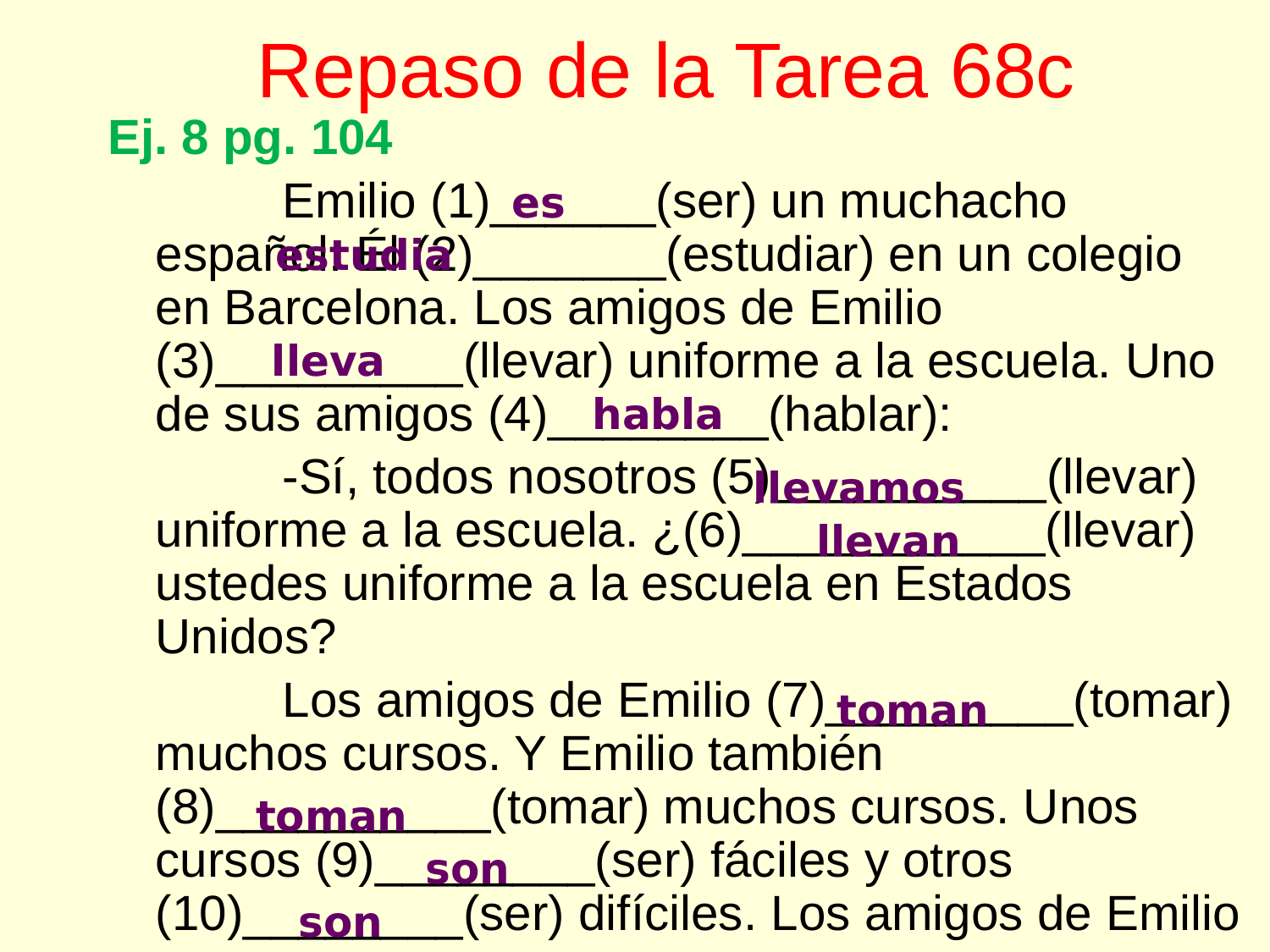

# Repaso de la Tarea 68c
Ej. 8 pg. 104
		Emilio (1)______(ser) un muchacho español. Él (2)_______(estudiar) en un colegio en Barcelona. Los amigos de Emilio (3)_________(llevar) uniforme a la escuela. Uno de sus amigos (4)________(hablar):
		-Sí, todos nosotros (5)__________(llevar) uniforme a la escuela. ¿(6)___________(llevar) ustedes uniforme a la escuela en Estados Unidos?
		Los amigos de Emilio (7)_________(tomar) muchos cursos. Y Emilio también (8)__________(tomar) muchos cursos. Unos cursos (9)________(ser) fáciles y otros (10)________(ser) difíciles. Los amigos de Emilio
es
estudia
lleva
habla
llevamos
llevan
toman
toman
son
son